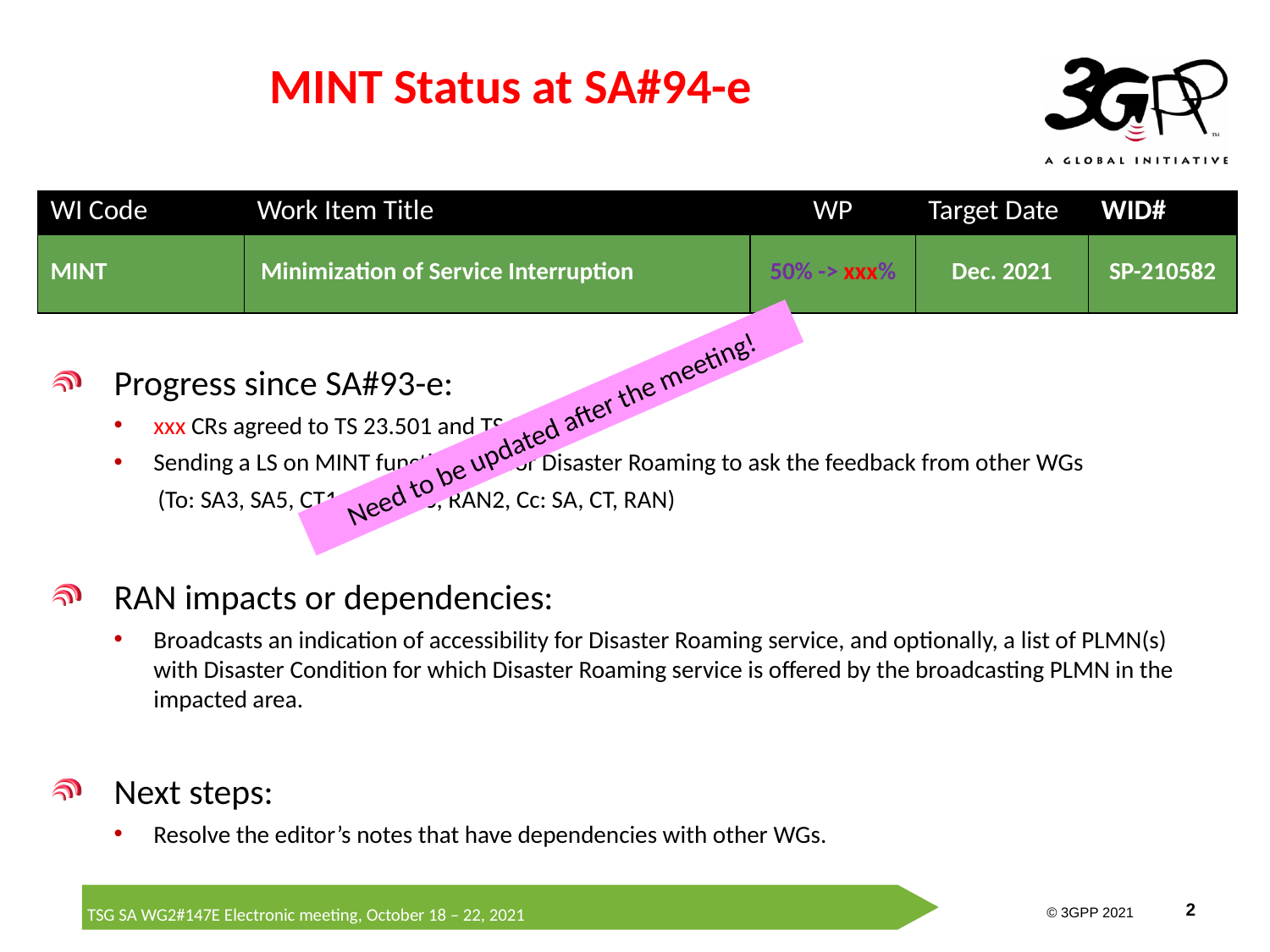

# MINT Status at SA#94-e
| WI Code | Work Item Title | WP | Target Date | WID# |
| --- | --- | --- | --- | --- |
| MINT | Minimization of Service Interruption | 50% -> xxx% | Dec. 2021 | SP-210582 |
Progress since SA#93-e:
xxx CRs agreed to TS 23.501 and TS 23.502.
Sending a LS on MINT functionality for Disaster Roaming to ask the feedback from other WGs
        (To: SA3, SA5, CT1, CT4, CT6, RAN2, Cc: SA, CT, RAN)

RAN impacts or dependencies:
Broadcasts an indication of accessibility for Disaster Roaming service, and optionally, a list of PLMN(s) with Disaster Condition for which Disaster Roaming service is offered by the broadcasting PLMN in the impacted area.

Next steps:
Resolve the editor’s notes that have dependencies with other WGs.
Need to be updated after the meeting!